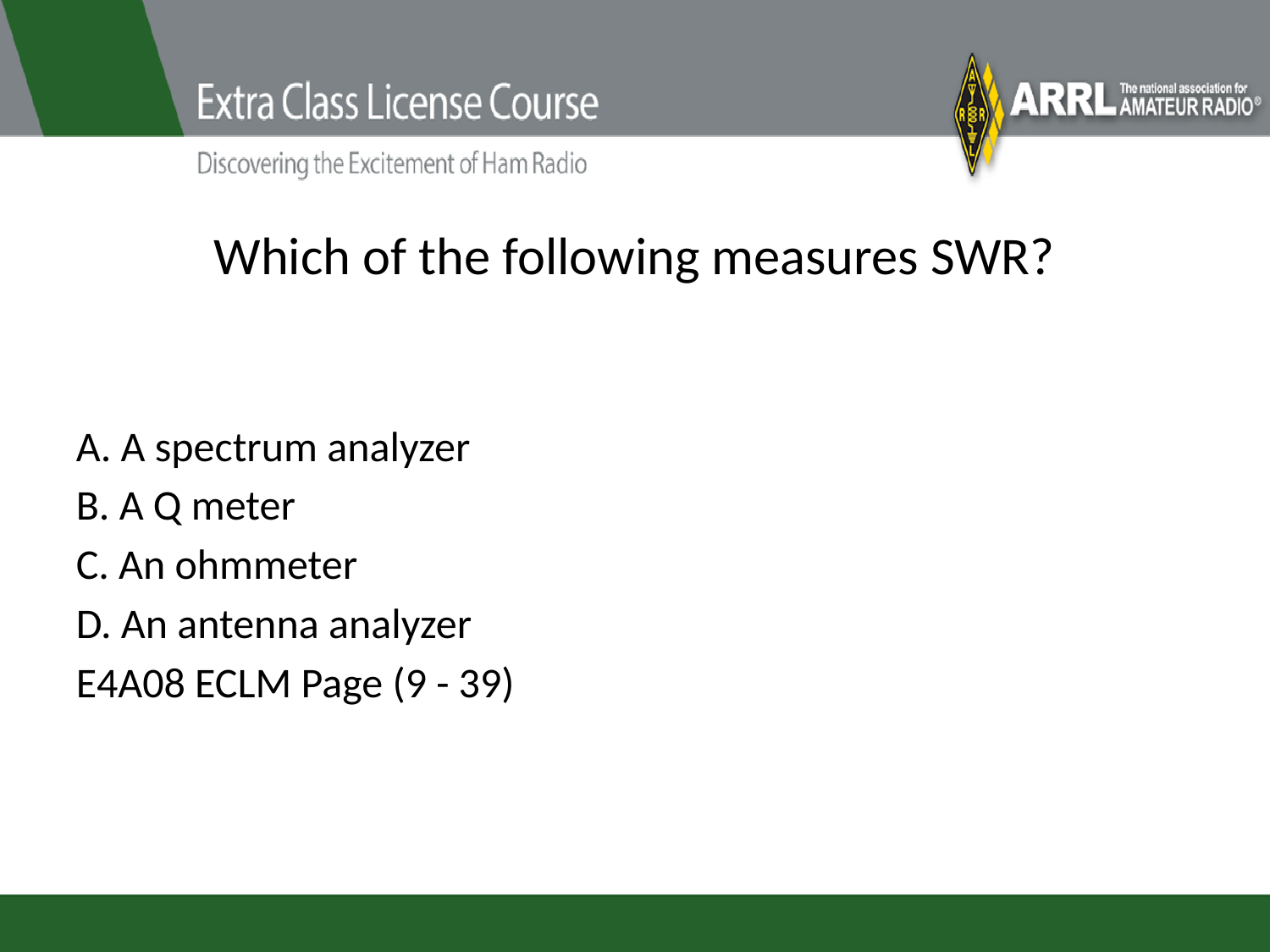

# Which of the following measures SWR?
A. A spectrum analyzer
B. A Q meter
C. An ohmmeter
D. An antenna analyzer
E4A08 ECLM Page (9 - 39)